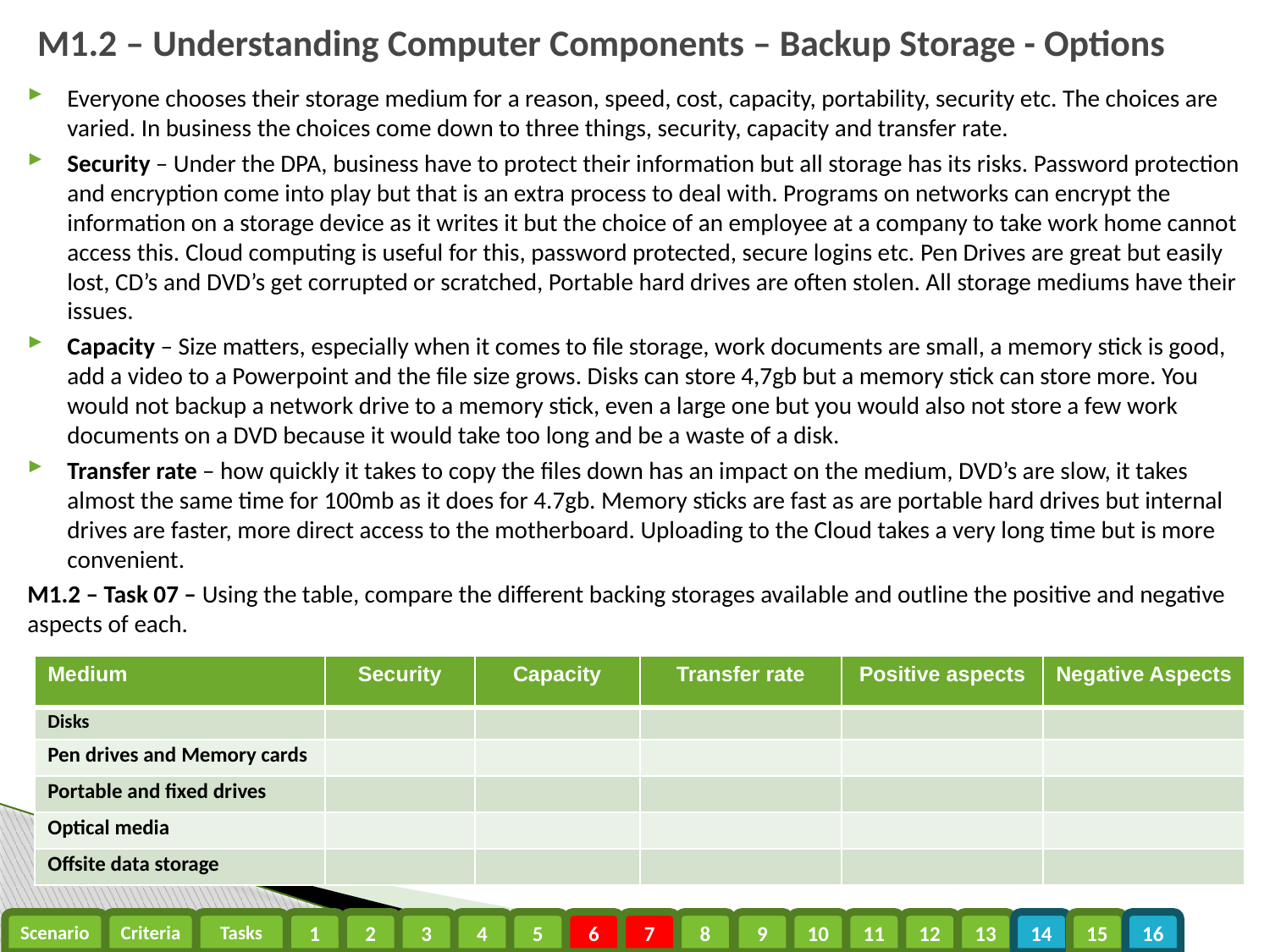

# M1.2 – Understanding Computer Components – Backup Storage - Options
Everyone chooses their storage medium for a reason, speed, cost, capacity, portability, security etc. The choices are varied. In business the choices come down to three things, security, capacity and transfer rate.
Security – Under the DPA, business have to protect their information but all storage has its risks. Password protection and encryption come into play but that is an extra process to deal with. Programs on networks can encrypt the information on a storage device as it writes it but the choice of an employee at a company to take work home cannot access this. Cloud computing is useful for this, password protected, secure logins etc. Pen Drives are great but easily lost, CD’s and DVD’s get corrupted or scratched, Portable hard drives are often stolen. All storage mediums have their issues.
Capacity – Size matters, especially when it comes to file storage, work documents are small, a memory stick is good, add a video to a Powerpoint and the file size grows. Disks can store 4,7gb but a memory stick can store more. You would not backup a network drive to a memory stick, even a large one but you would also not store a few work documents on a DVD because it would take too long and be a waste of a disk.
Transfer rate – how quickly it takes to copy the files down has an impact on the medium, DVD’s are slow, it takes almost the same time for 100mb as it does for 4.7gb. Memory sticks are fast as are portable hard drives but internal drives are faster, more direct access to the motherboard. Uploading to the Cloud takes a very long time but is more convenient.
M1.2 – Task 07 – Using the table, compare the different backing storages available and outline the positive and negative aspects of each.
| Medium | Security | Capacity | Transfer rate | Positive aspects | Negative Aspects |
| --- | --- | --- | --- | --- | --- |
| Disks |  |  |  |  |  |
| Pen drives and Memory cards |  |  |  |  |  |
| Portable and fixed drives |  |  |  |  |  |
| Optical media |  |  |  |  |  |
| Offsite data storage |  |  |  |  |  |